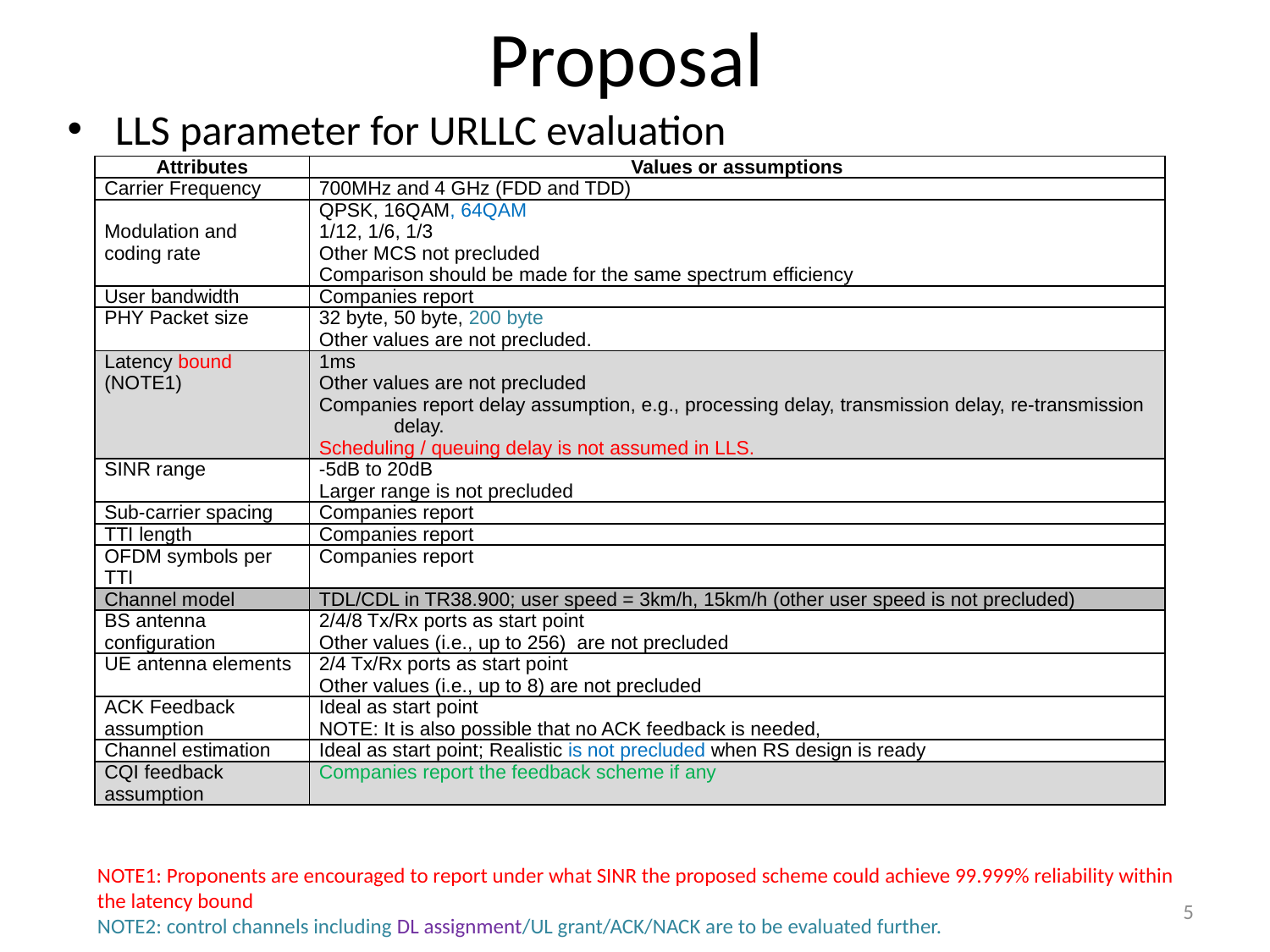

# Proposal
LLS parameter for URLLC evaluation
| Attributes | Values or assumptions |
| --- | --- |
| Carrier Frequency | 700MHz and 4 GHz (FDD and TDD) |
| Modulation and coding rate | QPSK, 16QAM, 64QAM 1/12, 1/6, 1/3 Other MCS not precluded Comparison should be made for the same spectrum efficiency |
| User bandwidth | Companies report |
| PHY Packet size | 32 byte, 50 byte, 200 byte Other values are not precluded. |
| Latency bound (NOTE1) | 1ms Other values are not precluded Companies report delay assumption, e.g., processing delay, transmission delay, re-transmission delay. Scheduling / queuing delay is not assumed in LLS. |
| SINR range | -5dB to 20dB Larger range is not precluded |
| Sub-carrier spacing | Companies report |
| TTI length | Companies report |
| OFDM symbols per TTI | Companies report |
| Channel model | TDL/CDL in TR38.900; user speed = 3km/h, 15km/h (other user speed is not precluded) |
| BS antenna configuration | 2/4/8 Tx/Rx ports as start point Other values (i.e., up to 256) are not precluded |
| UE antenna elements | 2/4 Tx/Rx ports as start point Other values (i.e., up to 8) are not precluded |
| ACK Feedback assumption | Ideal as start point NOTE: It is also possible that no ACK feedback is needed, |
| Channel estimation | Ideal as start point; Realistic is not precluded when RS design is ready |
| CQI feedback assumption | Companies report the feedback scheme if any |
NOTE1: Proponents are encouraged to report under what SINR the proposed scheme could achieve 99.999% reliability within the latency bound
NOTE2: control channels including DL assignment/UL grant/ACK/NACK are to be evaluated further.
5